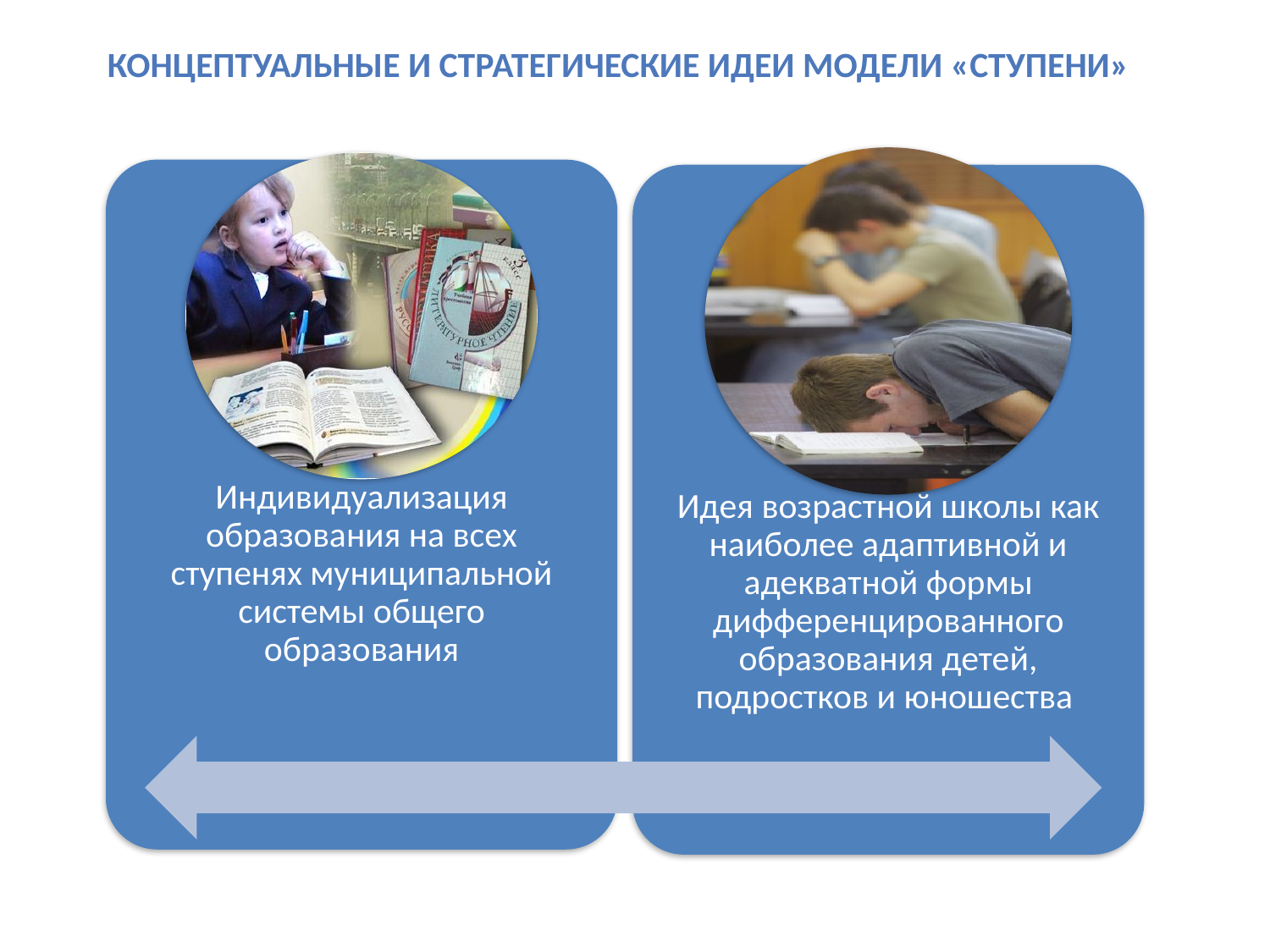

концептуальные и стратегические идеи модели «Ступени»
Индивидуализация образования на всех ступенях муниципальной системы общего образования

Идея возрастной школы как наиболее адаптивной и адекватной формы дифференцированного образования детей, подростков и юношества